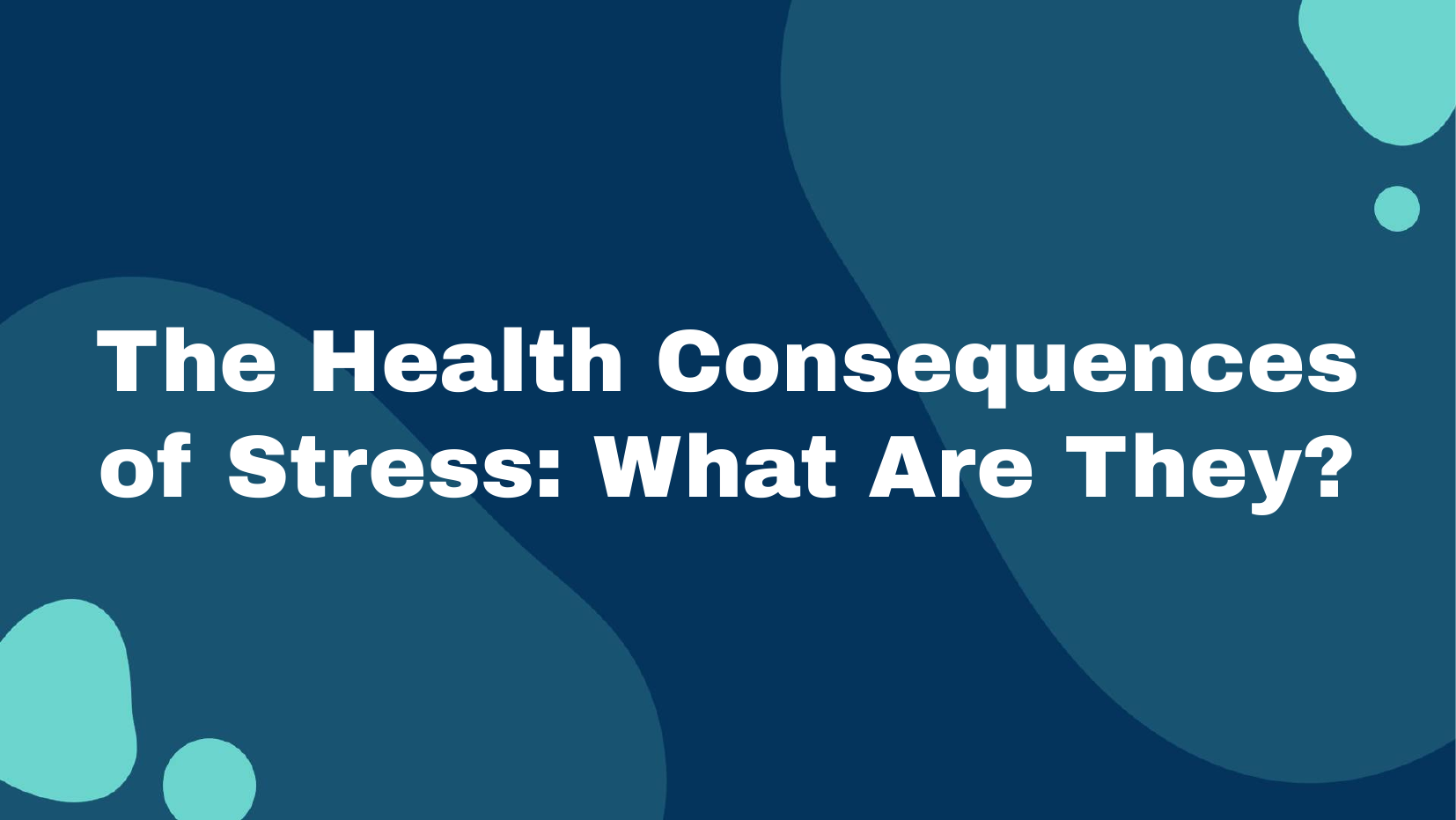

The Health Consequences of Stress: What Are They?